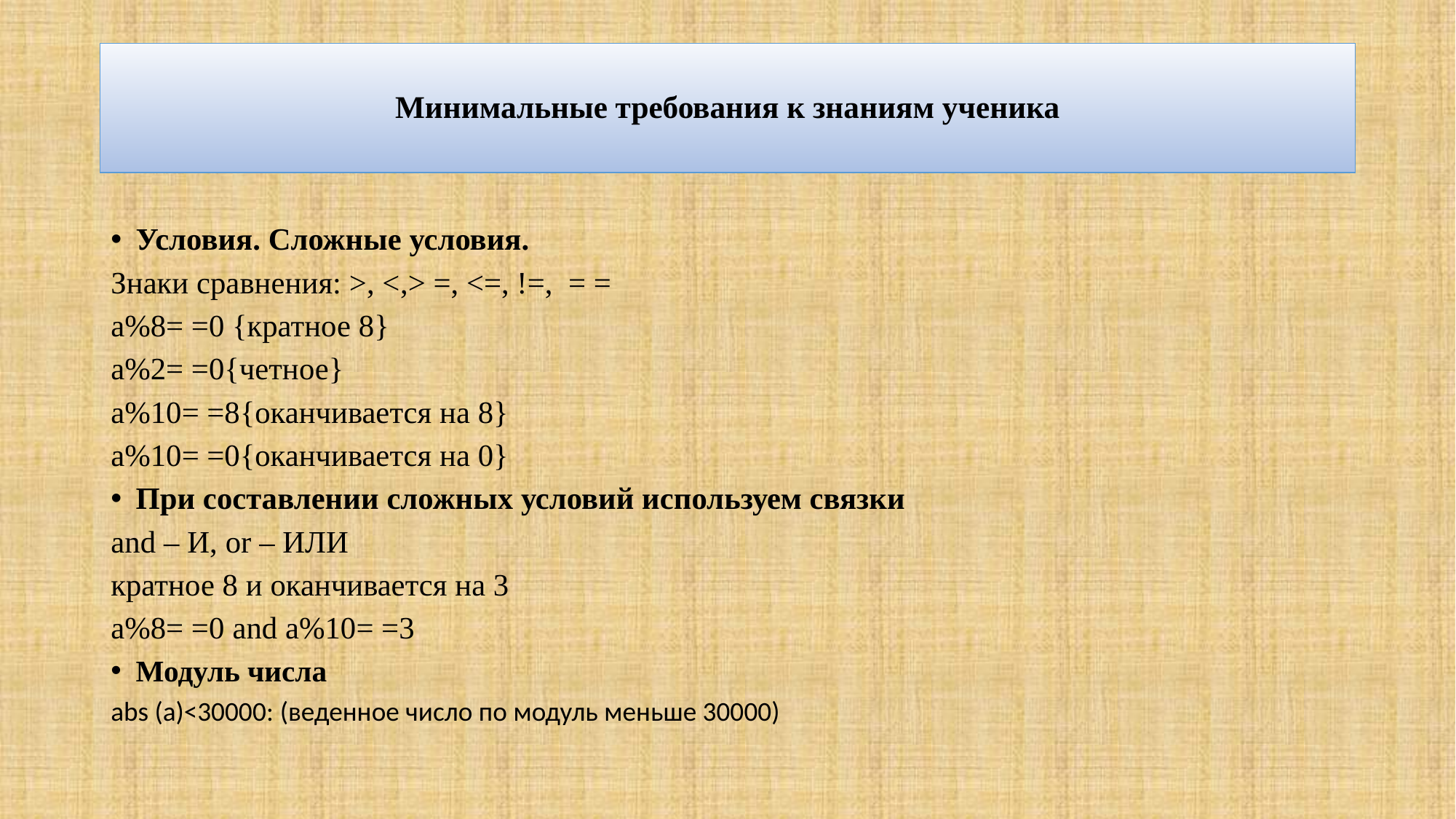

# Минимальные требования к знаниям ученика
Условия. Сложные условия.
Знаки сравнения: >, <,> =, <=, !=,  = =
a%8= =0 {кратное 8}
a%2= =0{четное}
a%10= =8{оканчивается на 8}
a%10= =0{оканчивается на 0}
При составлении сложных условий используем связки
and – И, or – ИЛИ
кратное 8 и оканчивается на 3
a%8= =0 and a%10= =3
Модуль числа
abs (a)<30000: (веденное число по модуль меньше 30000)